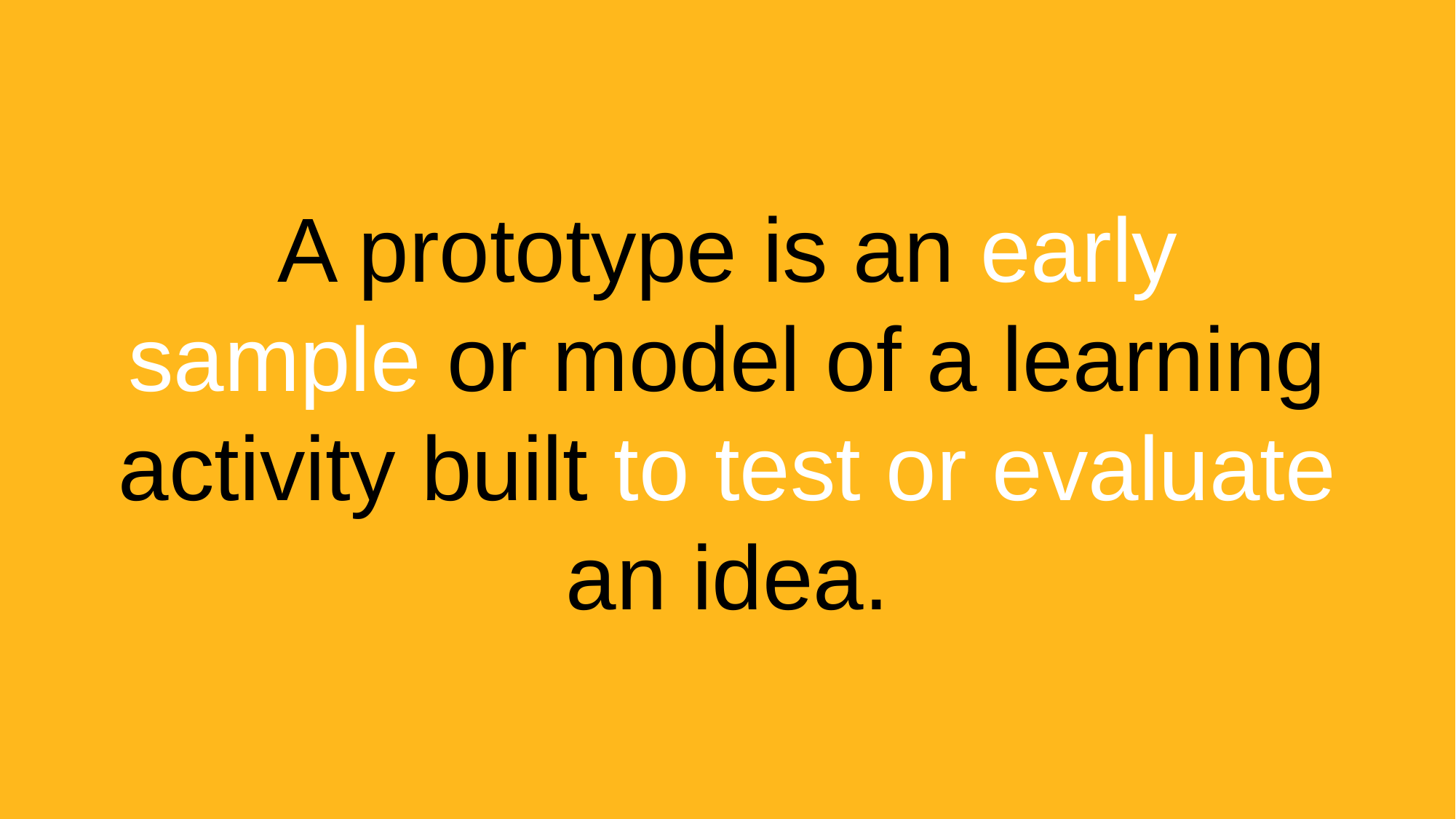

A prototype is an early sample or model of a learning activity built to test or evaluate an idea.